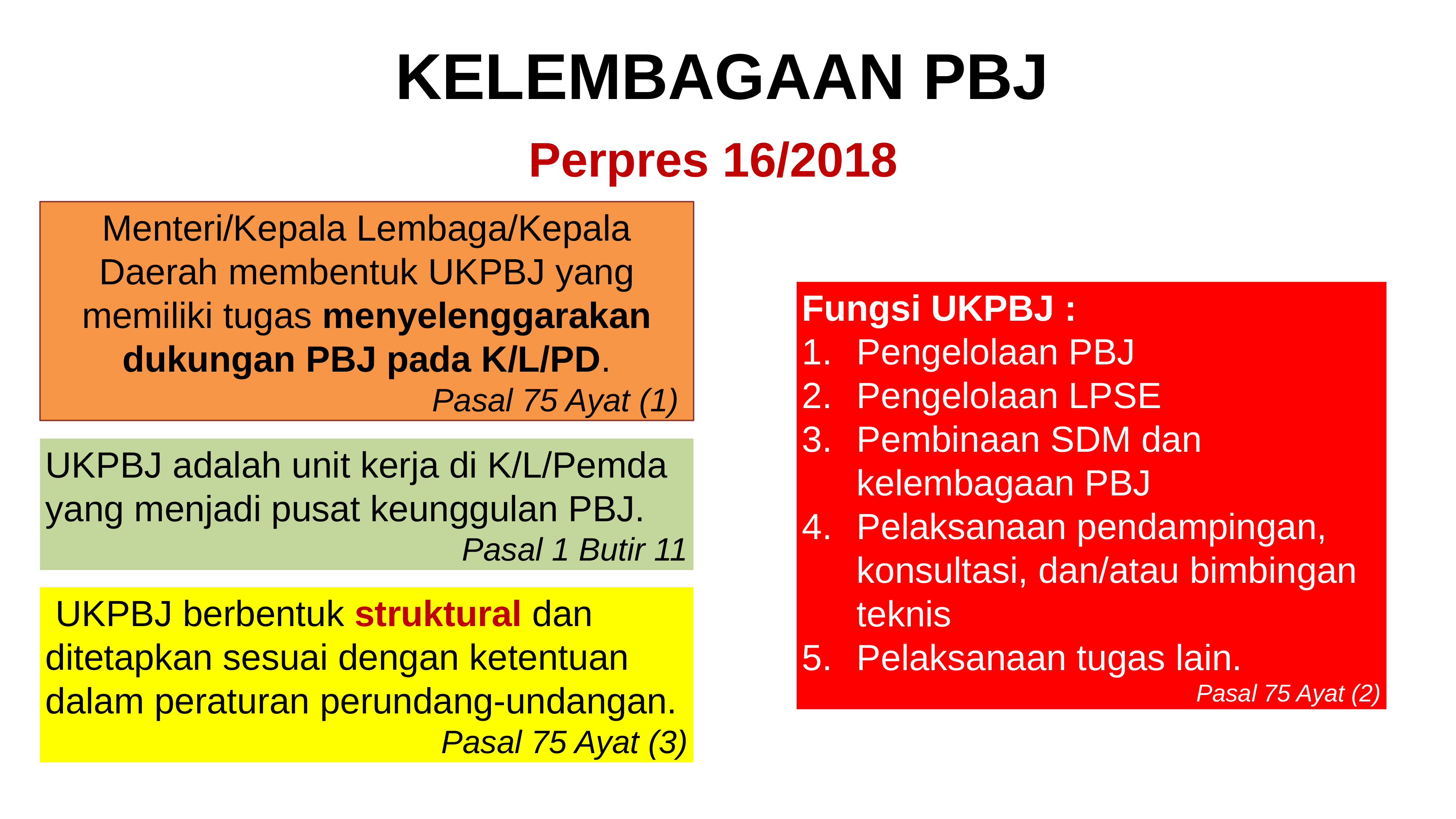

KELEMBAGAAN PBJ
Perpres 16/2018
Menteri/Kepala Lembaga/Kepala Daerah membentuk UKPBJ yang memiliki tugas menyelenggarakan dukungan PBJ pada K/L/PD.
Pasal 75 Ayat (1)
Fungsi UKPBJ :
Pengelolaan PBJ
Pengelolaan LPSE
Pembinaan SDM dan kelembagaan PBJ
Pelaksanaan pendampingan, konsultasi, dan/atau bimbingan teknis
Pelaksanaan tugas lain.
Pasal 75 Ayat (2)
UKPBJ adalah unit kerja di K/L/Pemda yang menjadi pusat keunggulan PBJ.
Pasal 1 Butir 11
 UKPBJ berbentuk struktural dan ditetapkan sesuai dengan ketentuan dalam peraturan perundang-undangan.
Pasal 75 Ayat (3)